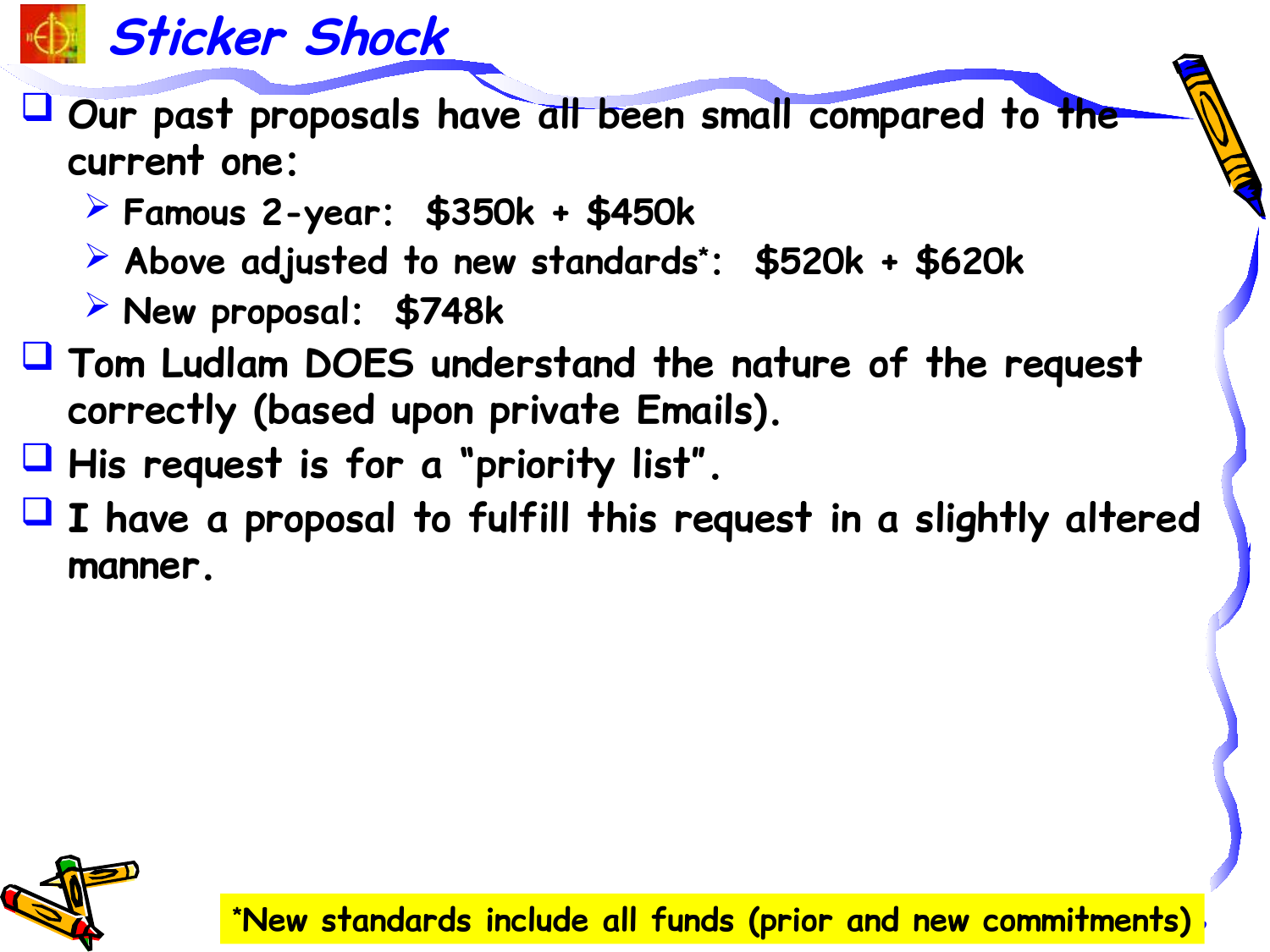

# Sticker Shock
Our past proposals have all been small compared to the current one:
Famous 2-year:  $350k + $450k
Above adjusted to new standards*:  $520k + $620k
New proposal:  $748k
Tom Ludlam DOES understand the nature of the request correctly (based upon private Emails).
His request is for a “priority list”.
I have a proposal to fulfill this request in a slightly altered manner.
*New standards include all funds (prior and new commitments)
2